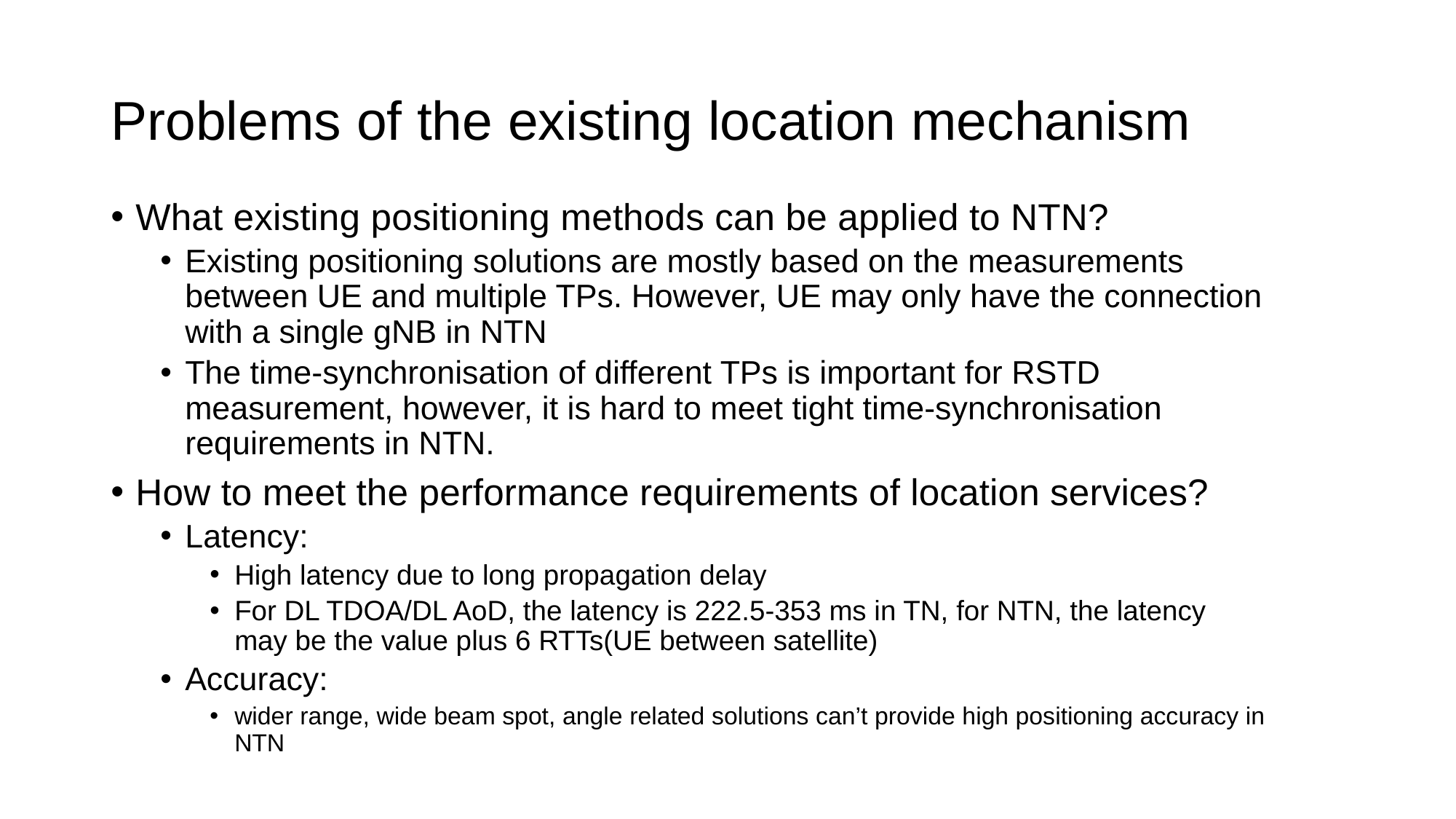

# Problems of the existing location mechanism
What existing positioning methods can be applied to NTN?
Existing positioning solutions are mostly based on the measurements between UE and multiple TPs. However, UE may only have the connection with a single gNB in NTN
The time-synchronisation of different TPs is important for RSTD measurement, however, it is hard to meet tight time-synchronisation requirements in NTN.
How to meet the performance requirements of location services?
Latency:
High latency due to long propagation delay
For DL TDOA/DL AoD, the latency is 222.5-353 ms in TN, for NTN, the latency may be the value plus 6 RTTs(UE between satellite)
Accuracy:
wider range, wide beam spot, angle related solutions can’t provide high positioning accuracy in NTN